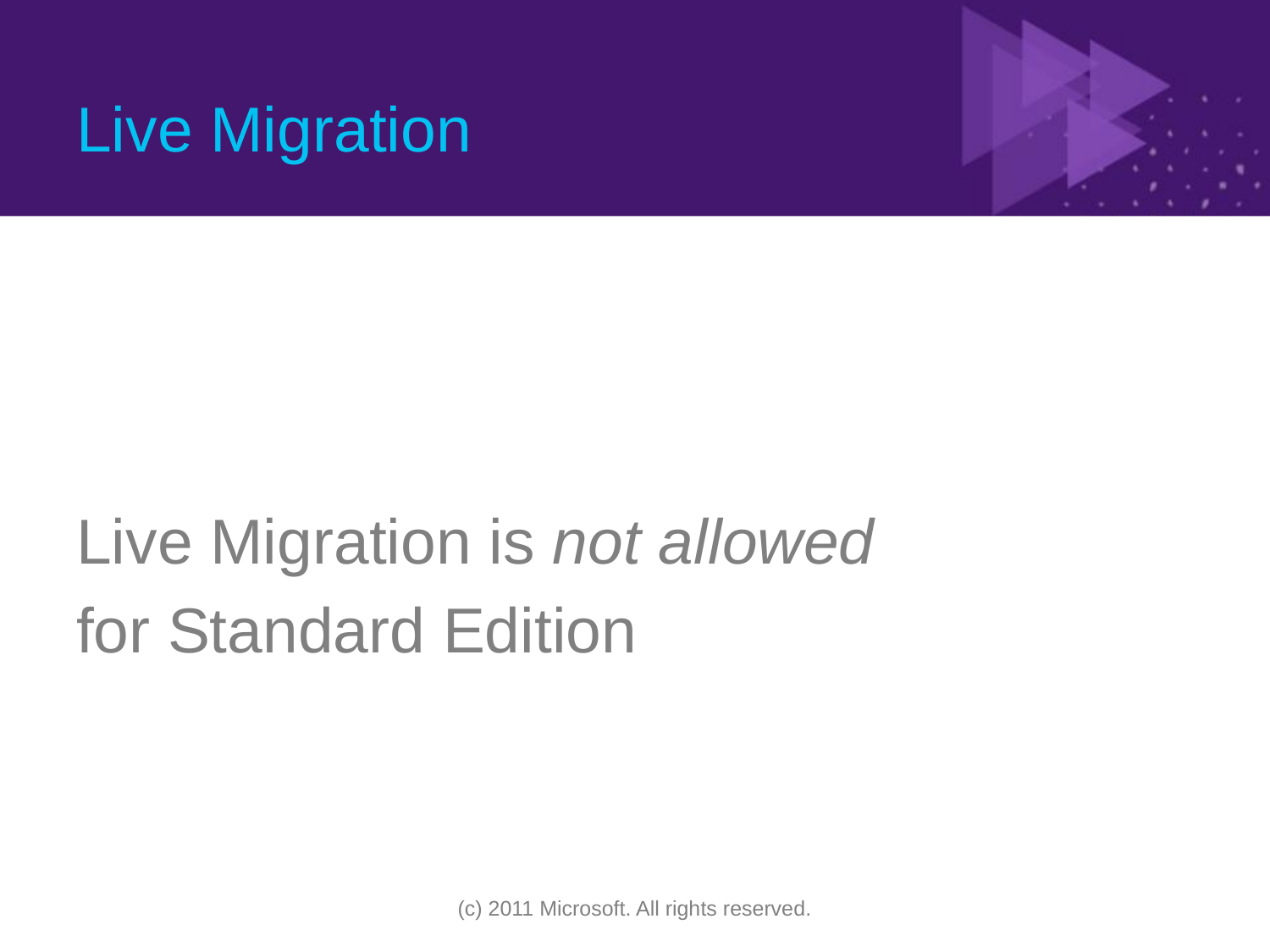

# Live Migration
Live Migration is not allowed
for Standard Edition
(c) 2011 Microsoft. All rights reserved.